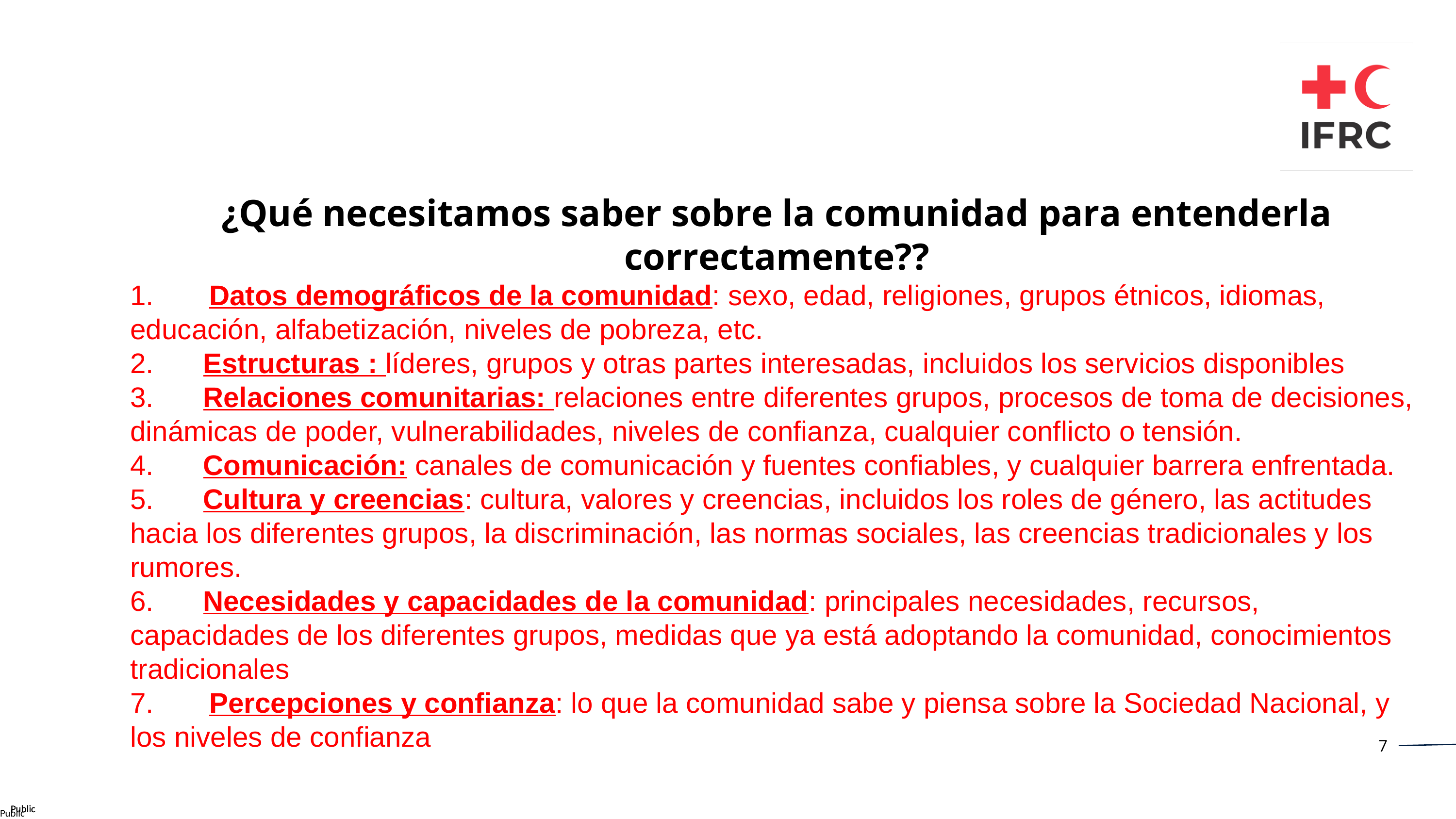

¿Qué necesitamos saber sobre la comunidad para entenderla correctamente??
1.       Datos demográficos de la comunidad: sexo, edad, religiones, grupos étnicos, idiomas, educación, alfabetización, niveles de pobreza, etc.
2.	Estructuras : líderes, grupos y otras partes interesadas, incluidos los servicios disponibles
3.	Relaciones comunitarias: relaciones entre diferentes grupos, procesos de toma de decisiones, dinámicas de poder, vulnerabilidades, niveles de confianza, cualquier conflicto o tensión.
4.	Comunicación: canales de comunicación y fuentes confiables, y cualquier barrera enfrentada.
5.	Cultura y creencias: cultura, valores y creencias, incluidos los roles de género, las actitudes hacia los diferentes grupos, la discriminación, las normas sociales, las creencias tradicionales y los rumores.
6.	Necesidades y capacidades de la comunidad: principales necesidades, recursos, capacidades de los diferentes grupos, medidas que ya está adoptando la comunidad, conocimientos tradicionales
7.       Percepciones y confianza: lo que la comunidad sabe y piensa sobre la Sociedad Nacional, y los niveles de confianza